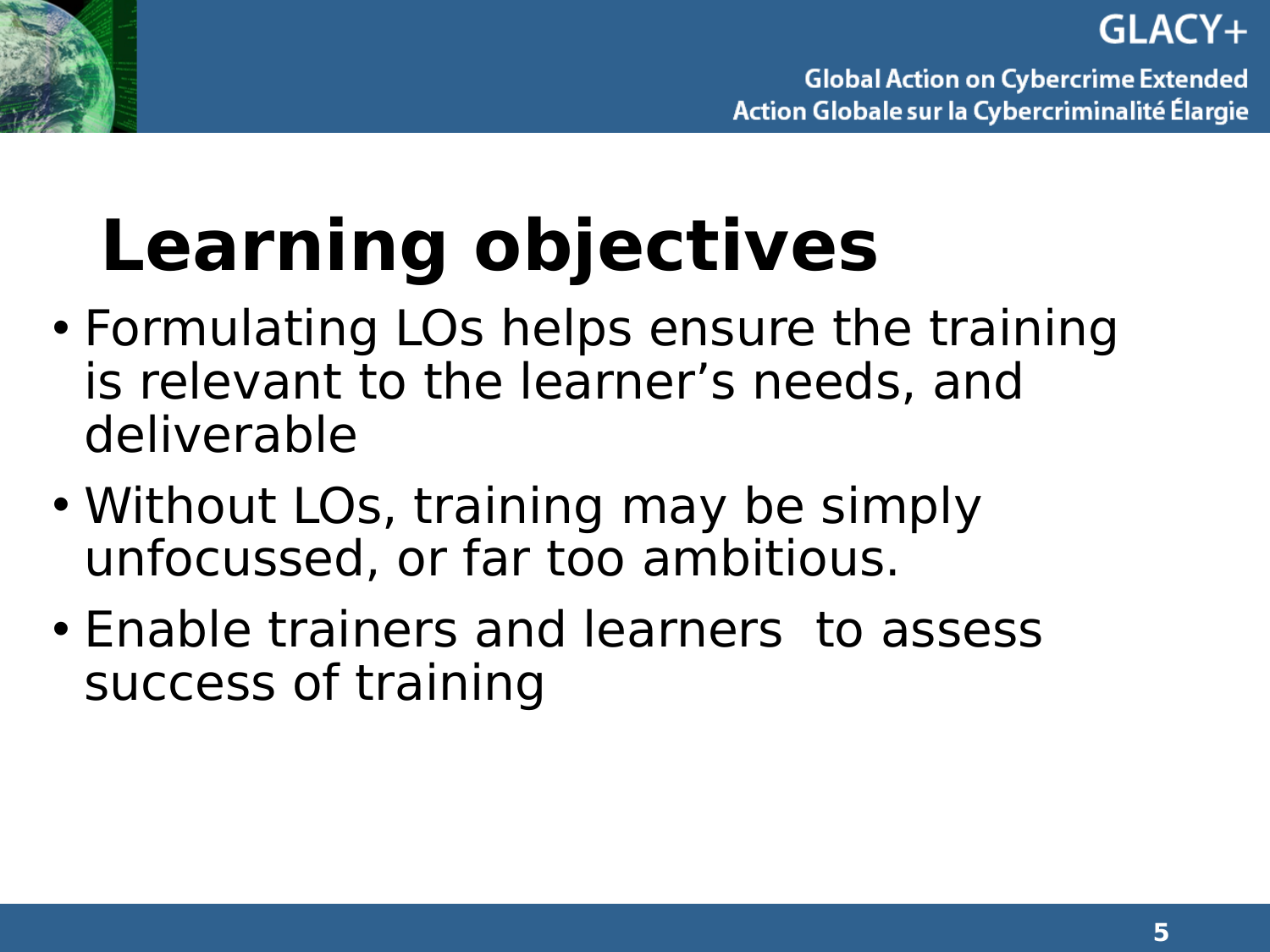

# Learning objectives
Formulating LOs helps ensure the training is relevant to the learner’s needs, and deliverable
Without LOs, training may be simply unfocussed, or far too ambitious.
Enable trainers and learners  to assess success of training

5